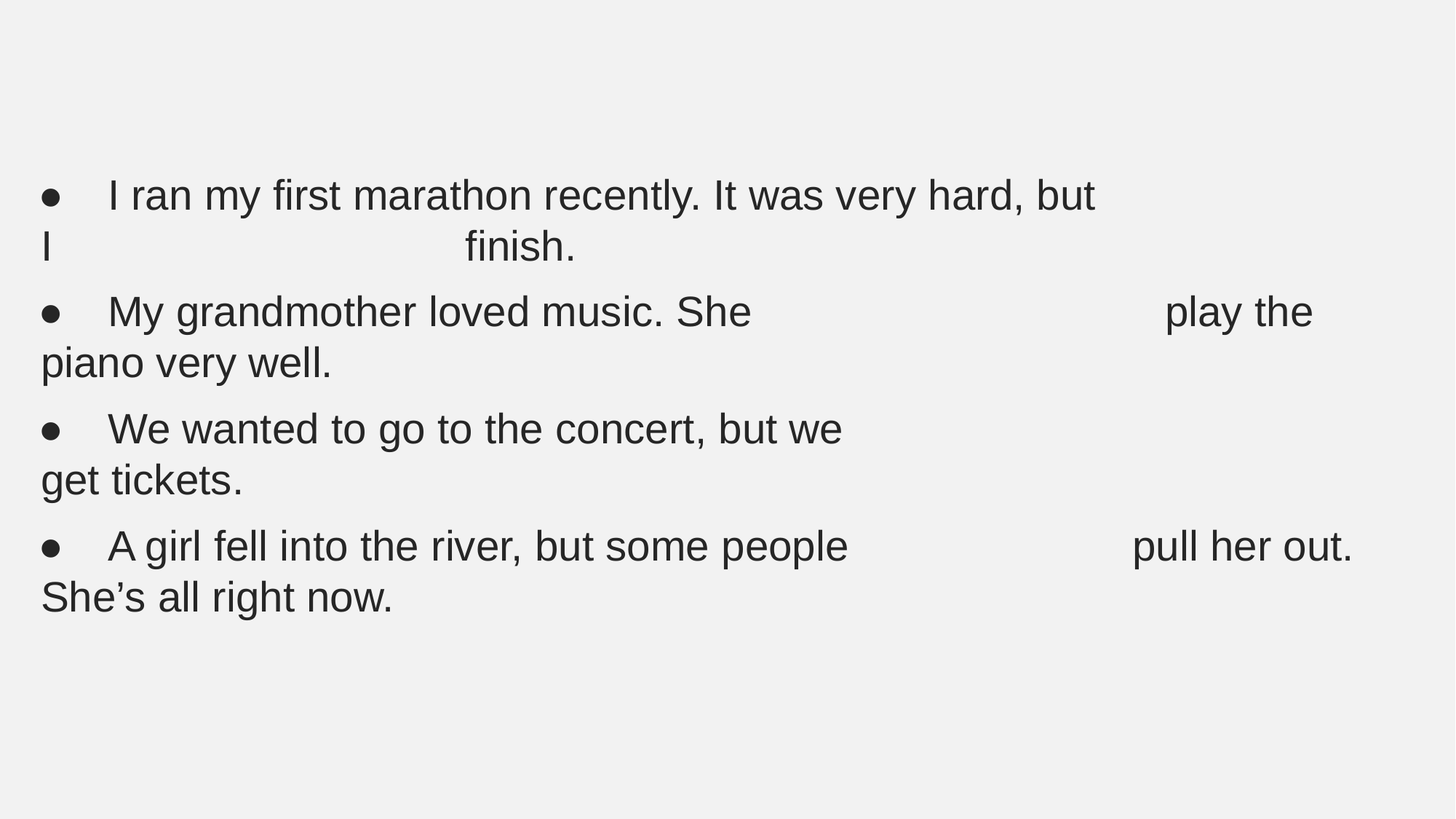

#
⦁    I ran my first marathon recently. It was very hard, but I                                   finish.
⦁    My grandmother loved music. She                                   play the piano very well.
⦁    We wanted to go to the concert, but we                                            get tickets.
⦁    A girl fell into the river, but some people                        pull her out. She’s all right now.